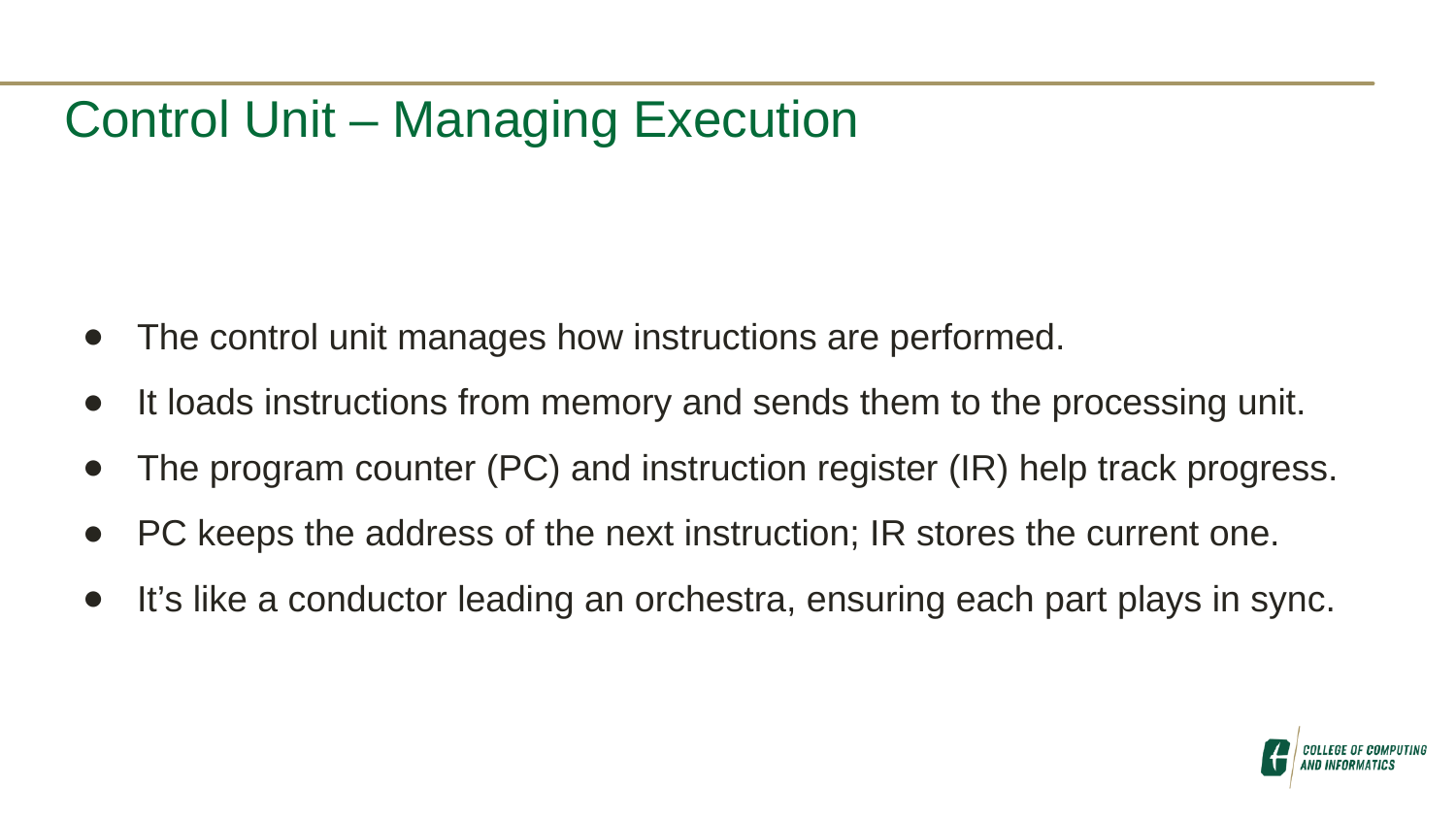

# Control Unit – Managing Execution

The control unit manages how instructions are performed.
It loads instructions from memory and sends them to the processing unit.
The program counter (PC) and instruction register (IR) help track progress.
PC keeps the address of the next instruction; IR stores the current one.
It’s like a conductor leading an orchestra, ensuring each part plays in sync.